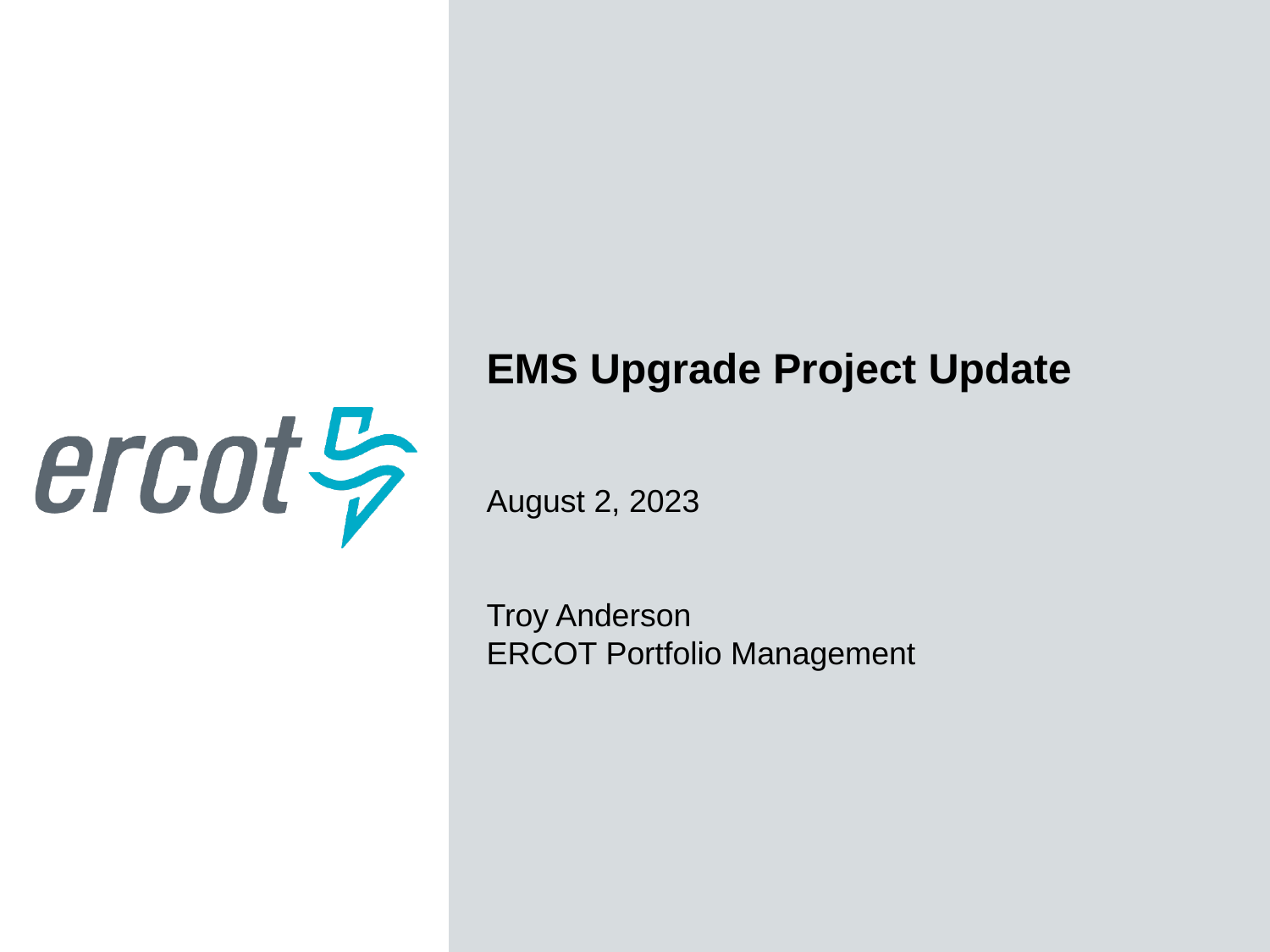

EMS Upgrade Project Update

August 2, 2023

Troy Anderson
ERCOT Portfolio Management